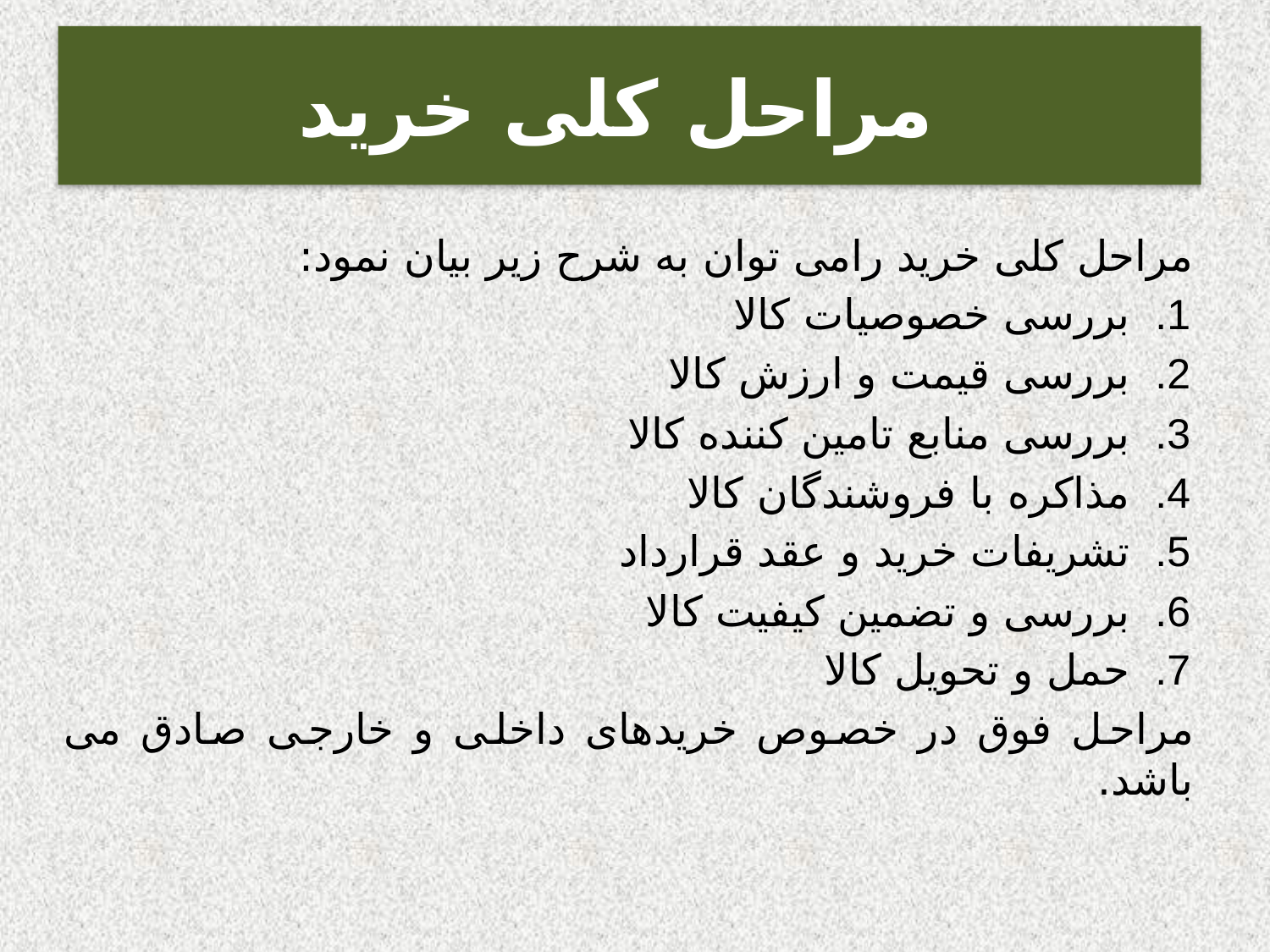

# مراحل کلی خرید
مراحل کلی خرید رامی توان به شرح زیر بیان نمود:
بررسی خصوصیات کالا
بررسی قیمت و ارزش کالا
بررسی منابع تامین کننده کالا
مذاکره با فروشندگان کالا
تشریفات خرید و عقد قرارداد
بررسی و تضمین کیفیت کالا
حمل و تحویل کالا
مراحل فوق در خصوص خریدهای داخلی و خارجی صادق می باشد.